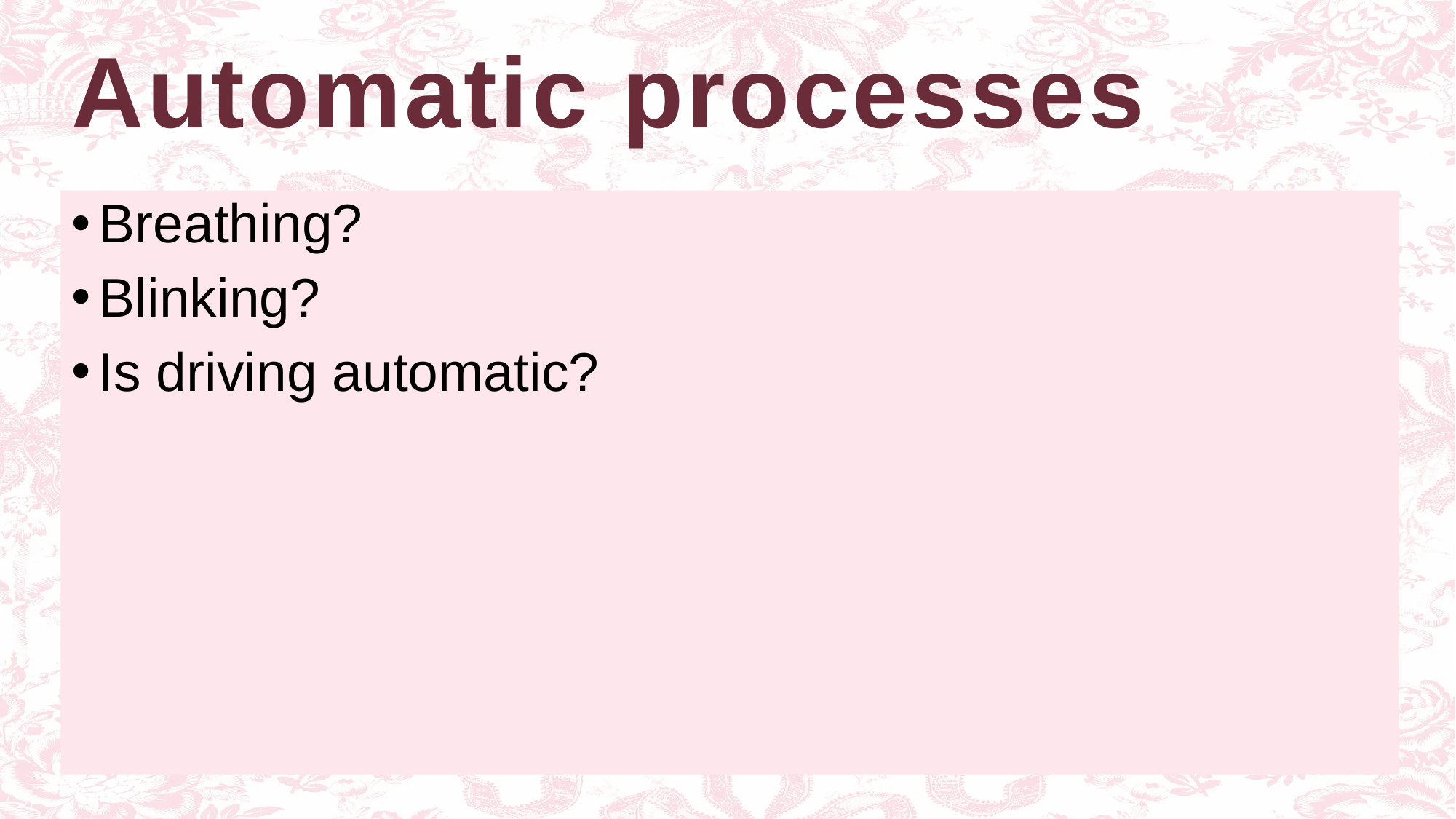

# Automatic processes
Breathing?
Blinking?
Is driving automatic?